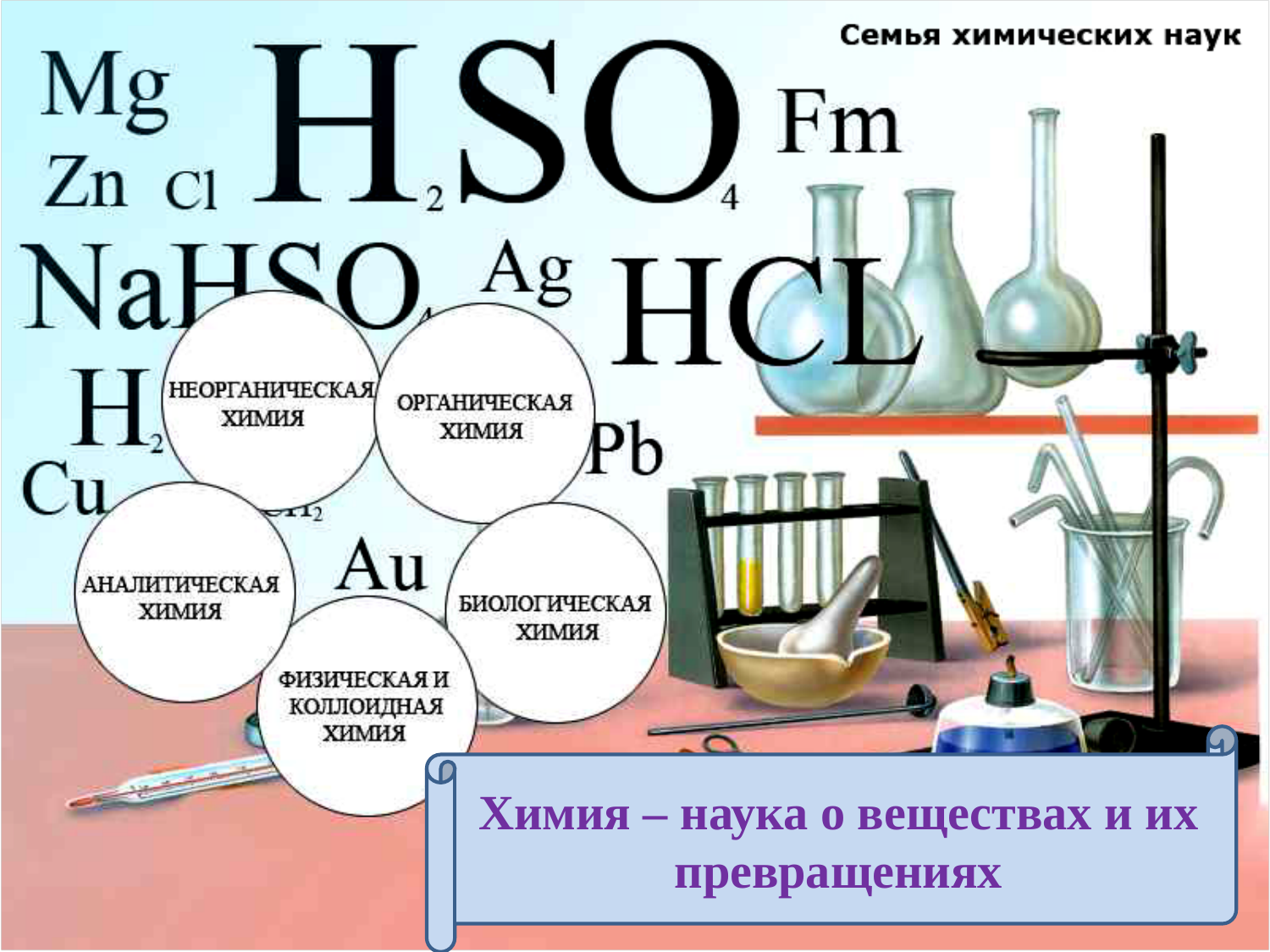

Химия – наука о веществах и их превращениях